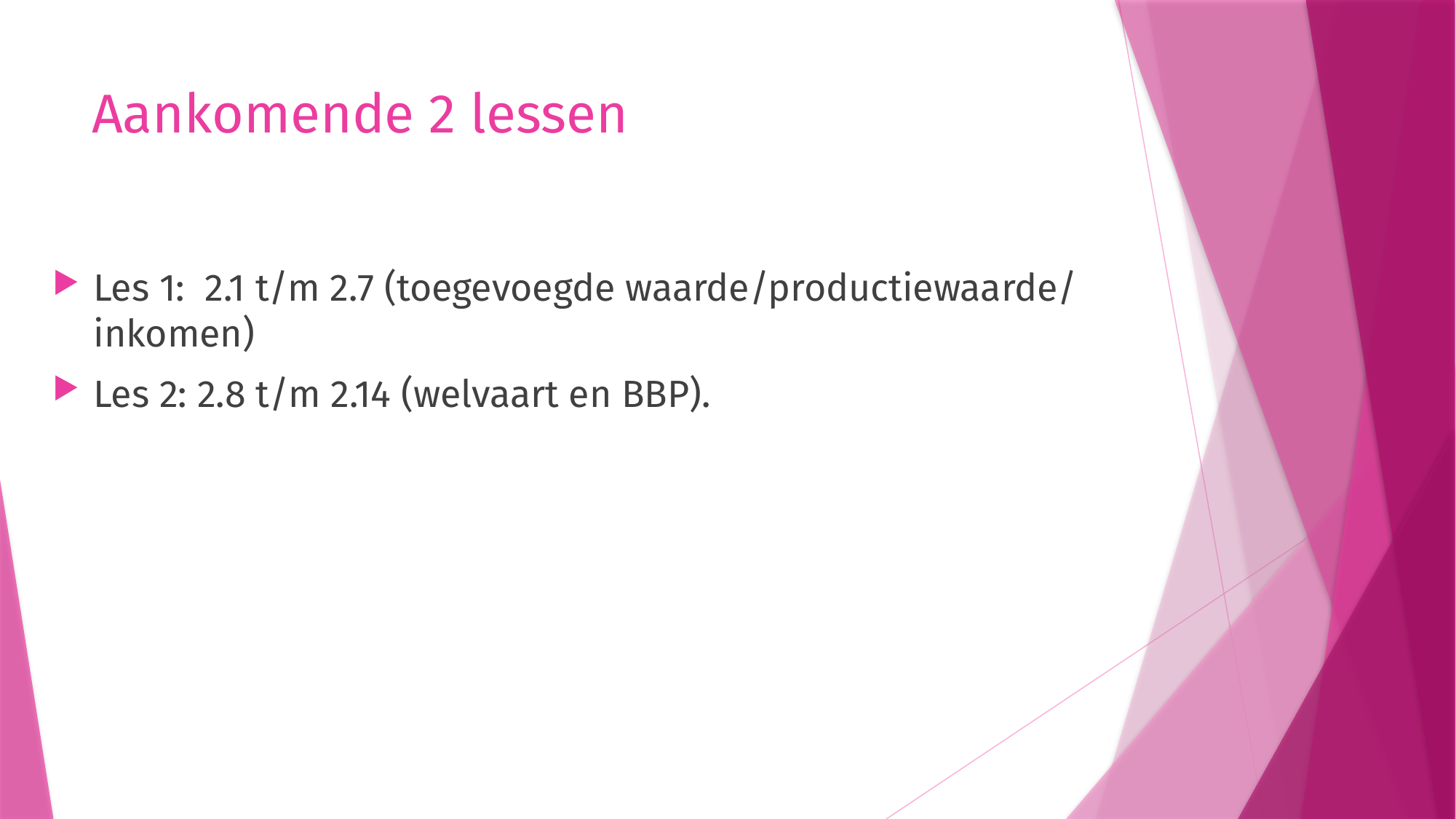

# Aankomende 2 lessen
Les 1:  2.1 t/m 2.7 (toegevoegde waarde/productiewaarde/ inkomen)
Les 2: 2.8 t/m 2.14 (welvaart en BBP).